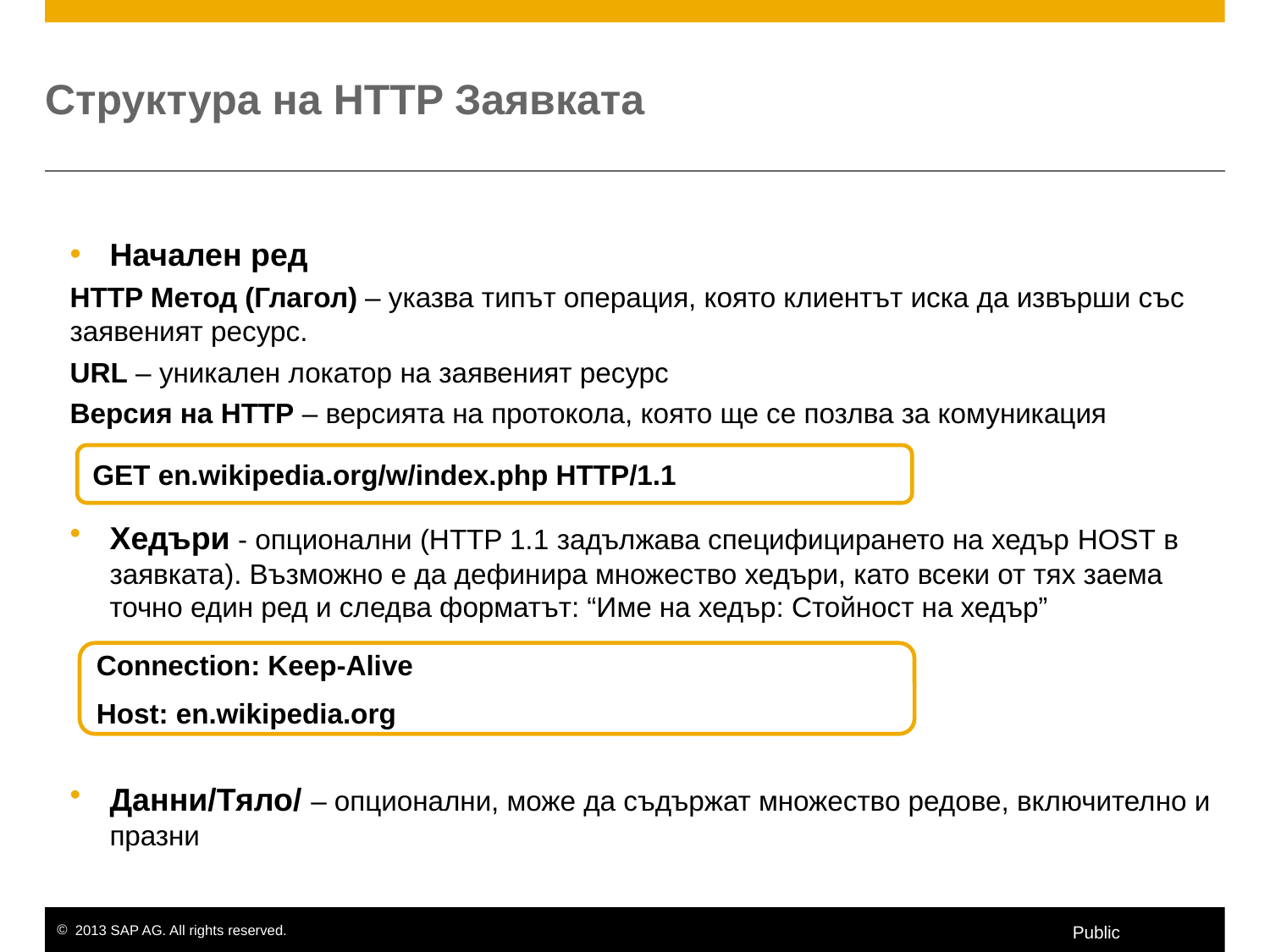

# Структура на HTTP Заявката
Начален ред
HTTP Метод (Глагол) – указва типът операция, която клиентът иска да извърши със заявеният ресурс.
URL – уникален локатор на заявеният ресурс
Версия на HTTP – версията на протокола, която ще се позлва за комуникация

Хедъри - опционални (HTTP 1.1 задължава специфицирането на хедър HOST в заявката). Възможно е да дефинира множество хедъри, като всеки от тях заема точно един ред и следва форматът: “Име на хедър: Стойност на хедър”

Данни/Тяло/ – опционални, може да съдържат множество редове, включително и празни

GET en.wikipedia.org/w/index.php HTTP/1.1
Connection: Keep-Alive
Host: en.wikipedia.org